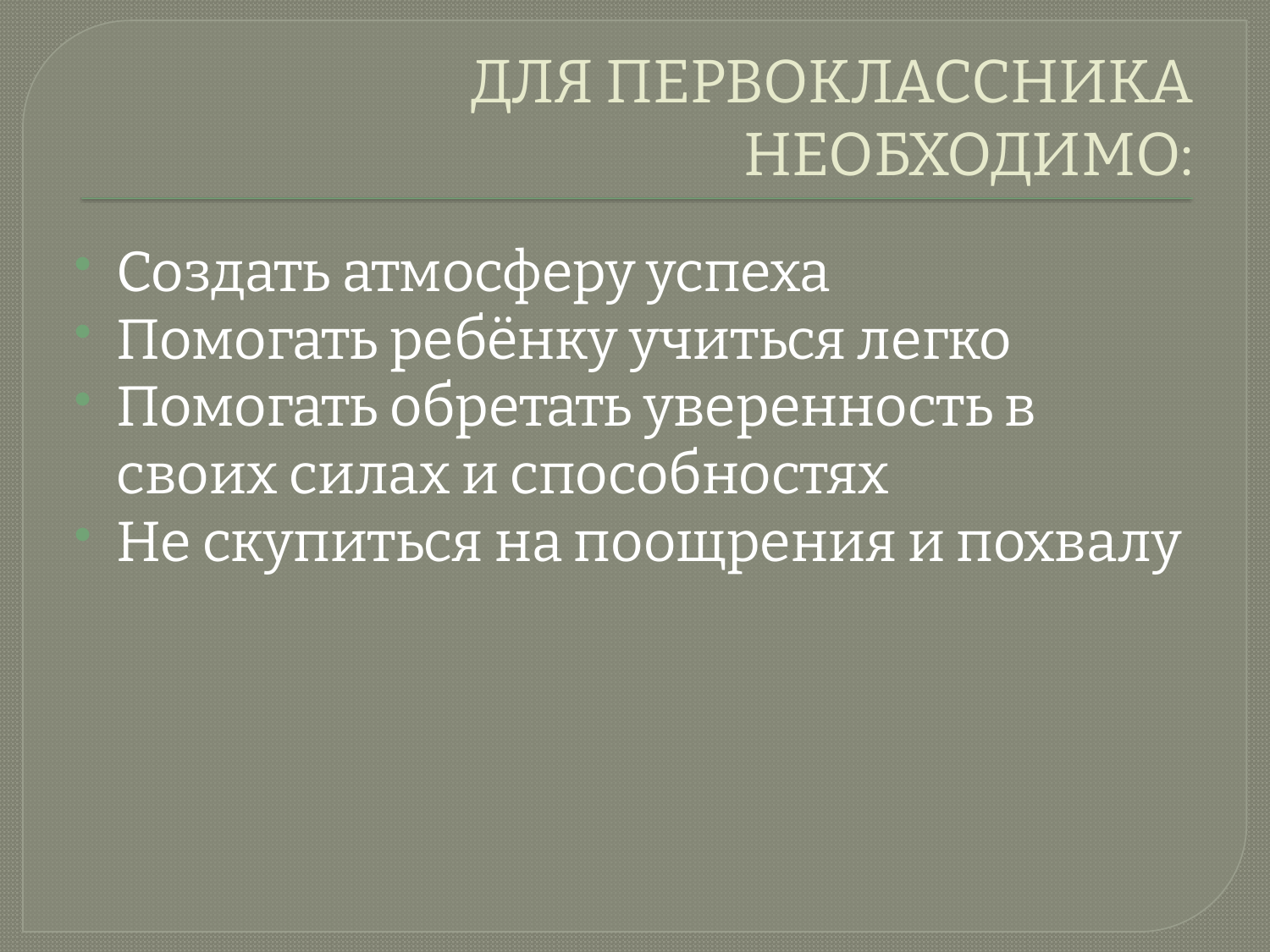

# ДЛЯ ПЕРВОКЛАССНИКА НЕОБХОДИМО:
Создать атмосферу успеха
Помогать ребёнку учиться легко
Помогать обретать уверенность в своих силах и способностях
Не скупиться на поощрения и похвалу